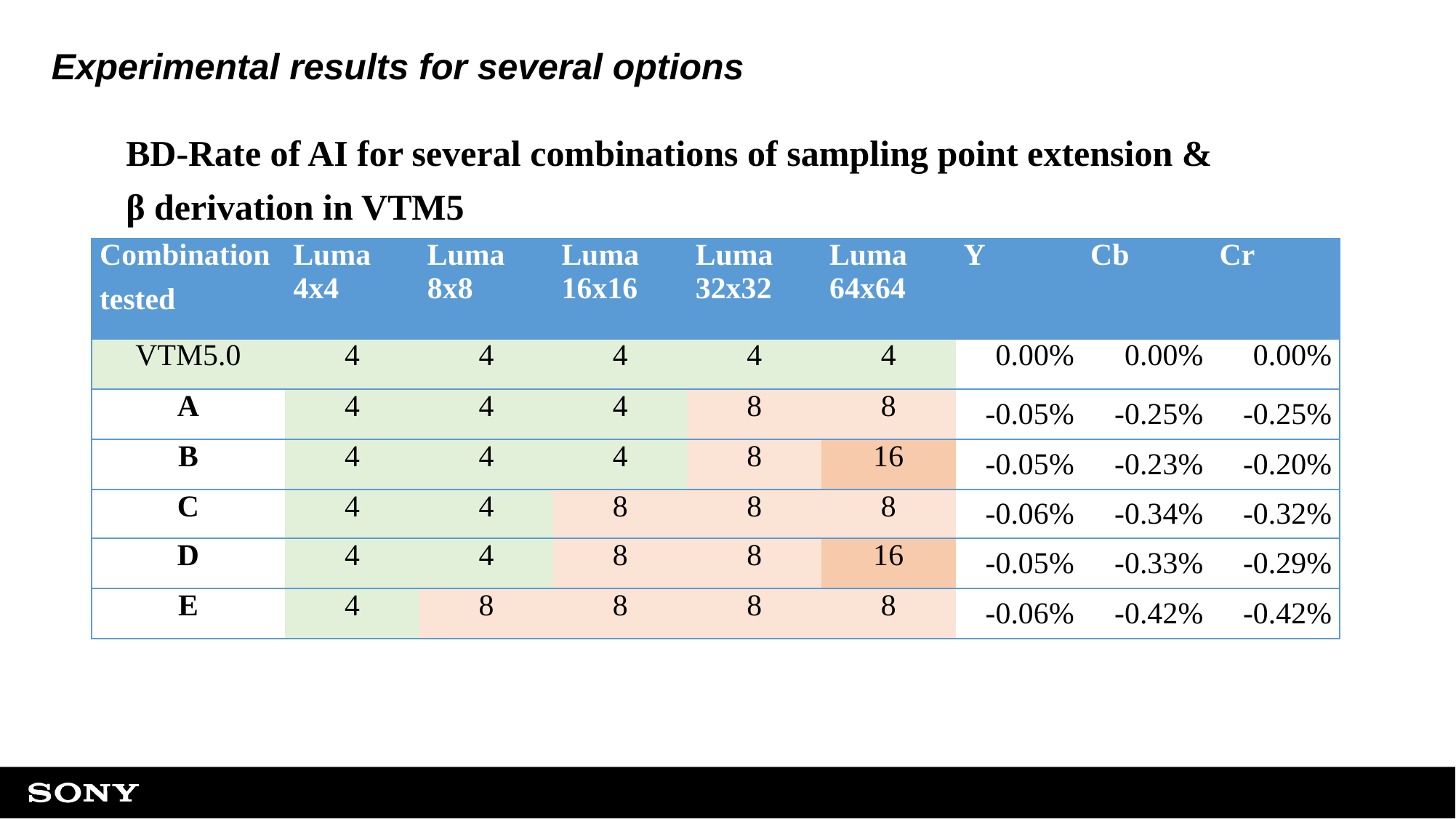

# Experimental results for several options
BD-Rate of AI for several combinations of sampling point extension &
β derivation in VTM5

| Combination tested | Luma 4x4 | Luma 8x8 | Luma 16x16 | Luma 32x32 | Luma 64x64 | Y | Cb | Cr |
| --- | --- | --- | --- | --- | --- | --- | --- | --- |
| VTM5.0 | 4 | 4 | 4 | 4 | 4 | 0.00% | 0.00% | 0.00% |
| A | 4 | 4 | 4 | 8 | 8 | -0.05% | -0.25% | -0.25% |
| B | 4 | 4 | 4 | 8 | 16 | -0.05% | -0.23% | -0.20% |
| C | 4 | 4 | 8 | 8 | 8 | -0.06% | -0.34% | -0.32% |
| D | 4 | 4 | 8 | 8 | 16 | -0.05% | -0.33% | -0.29% |
| E | 4 | 8 | 8 | 8 | 8 | -0.06% | -0.42% | -0.42% |